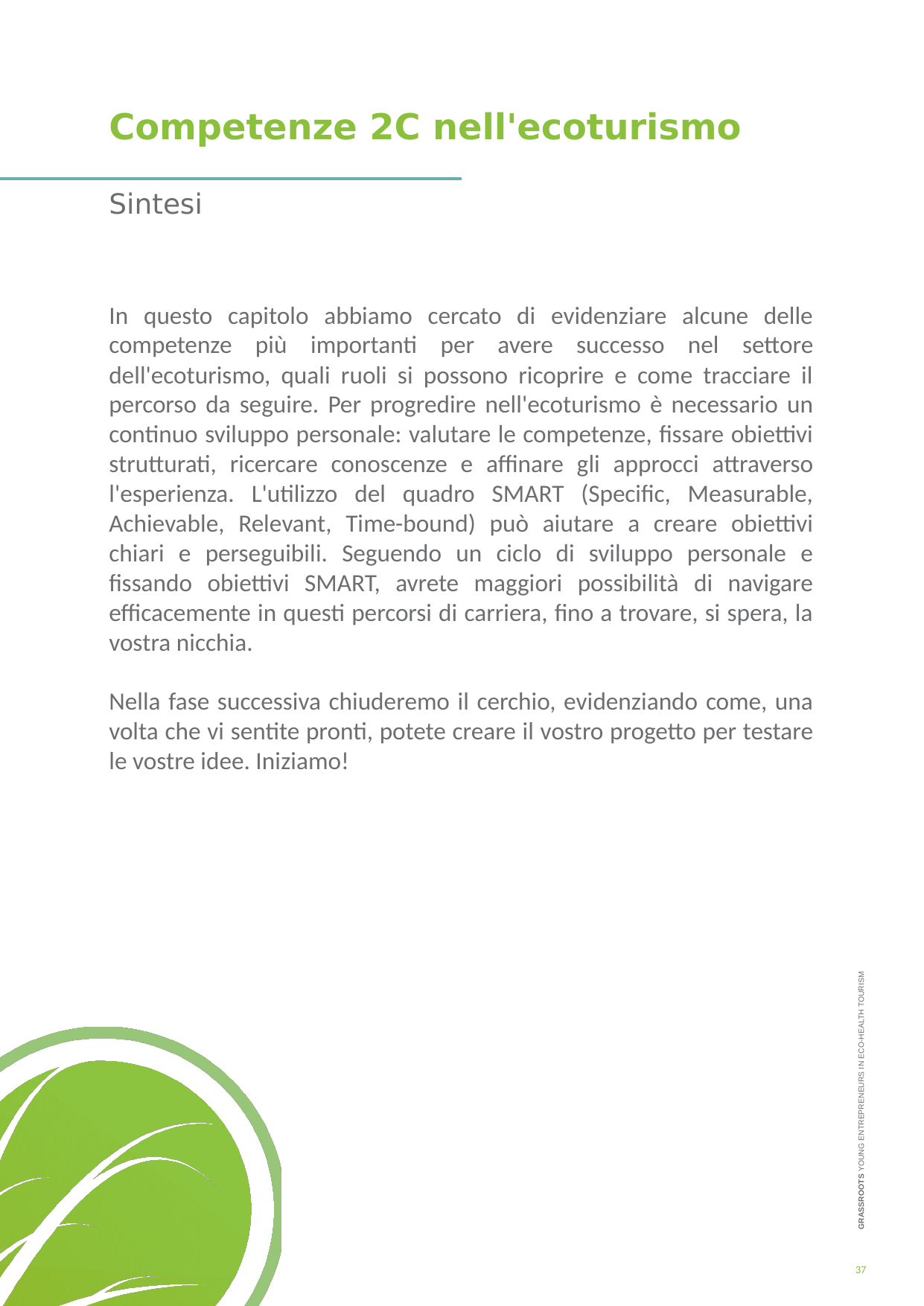

Competenze 2C nell'ecoturismo
Sintesi
In questo capitolo abbiamo cercato di evidenziare alcune delle competenze più importanti per avere successo nel settore dell'ecoturismo, quali ruoli si possono ricoprire e come tracciare il percorso da seguire. Per progredire nell'ecoturismo è necessario un continuo sviluppo personale: valutare le competenze, fissare obiettivi strutturati, ricercare conoscenze e affinare gli approcci attraverso l'esperienza. L'utilizzo del quadro SMART (Specific, Measurable, Achievable, Relevant, Time-bound) può aiutare a creare obiettivi chiari e perseguibili. Seguendo un ciclo di sviluppo personale e fissando obiettivi SMART, avrete maggiori possibilità di navigare efficacemente in questi percorsi di carriera, fino a trovare, si spera, la vostra nicchia.

Nella fase successiva chiuderemo il cerchio, evidenziando come, una volta che vi sentite pronti, potete creare il vostro progetto per testare le vostre idee. Iniziamo!
37